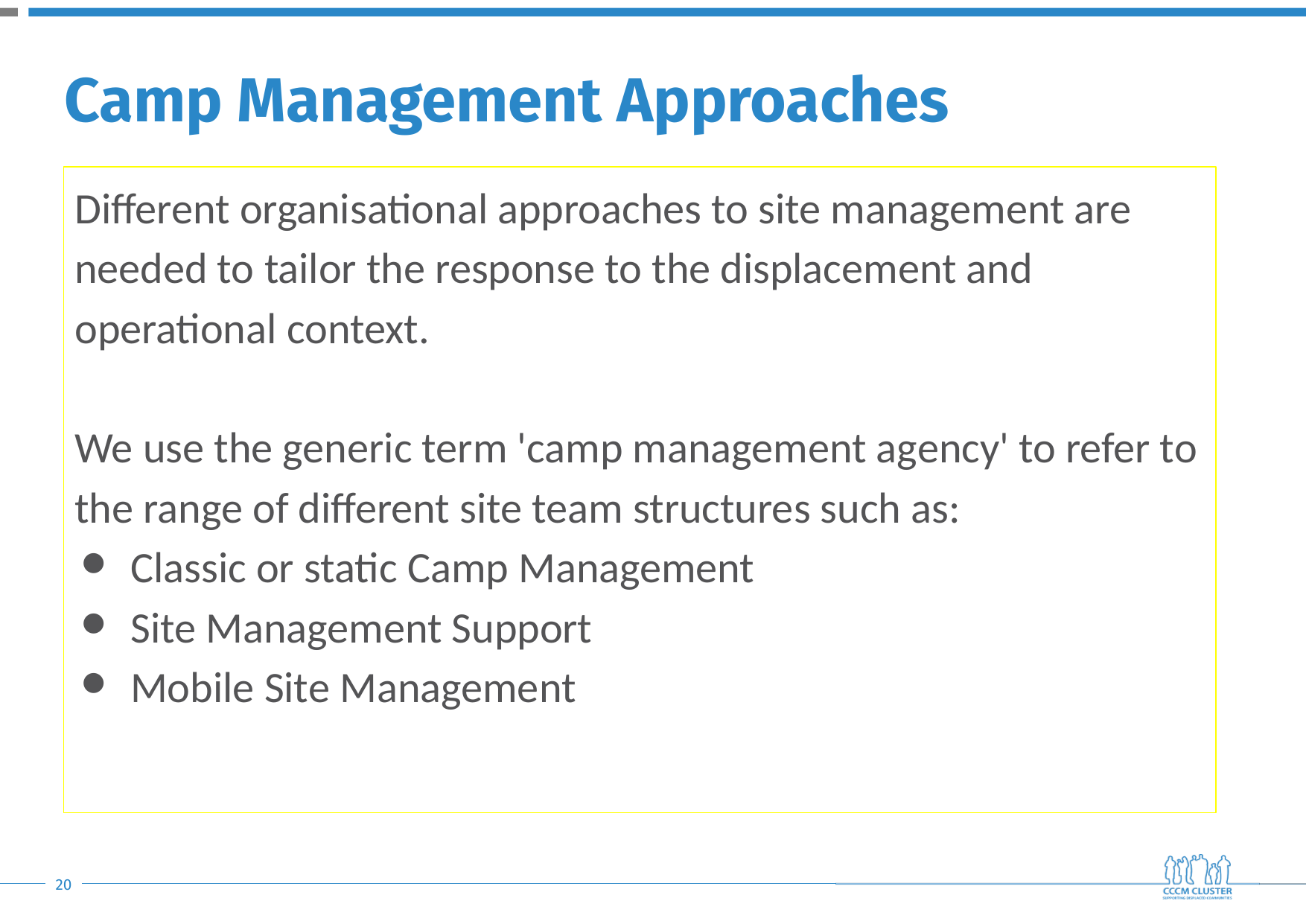

# Camp Management Approaches
Different organisational approaches to site management are needed to tailor the response to the displacement and operational context.

We use the generic term 'camp management agency' to refer to the range of different site team structures such as:
Classic or static Camp Management
Site Management Support
Mobile Site Management